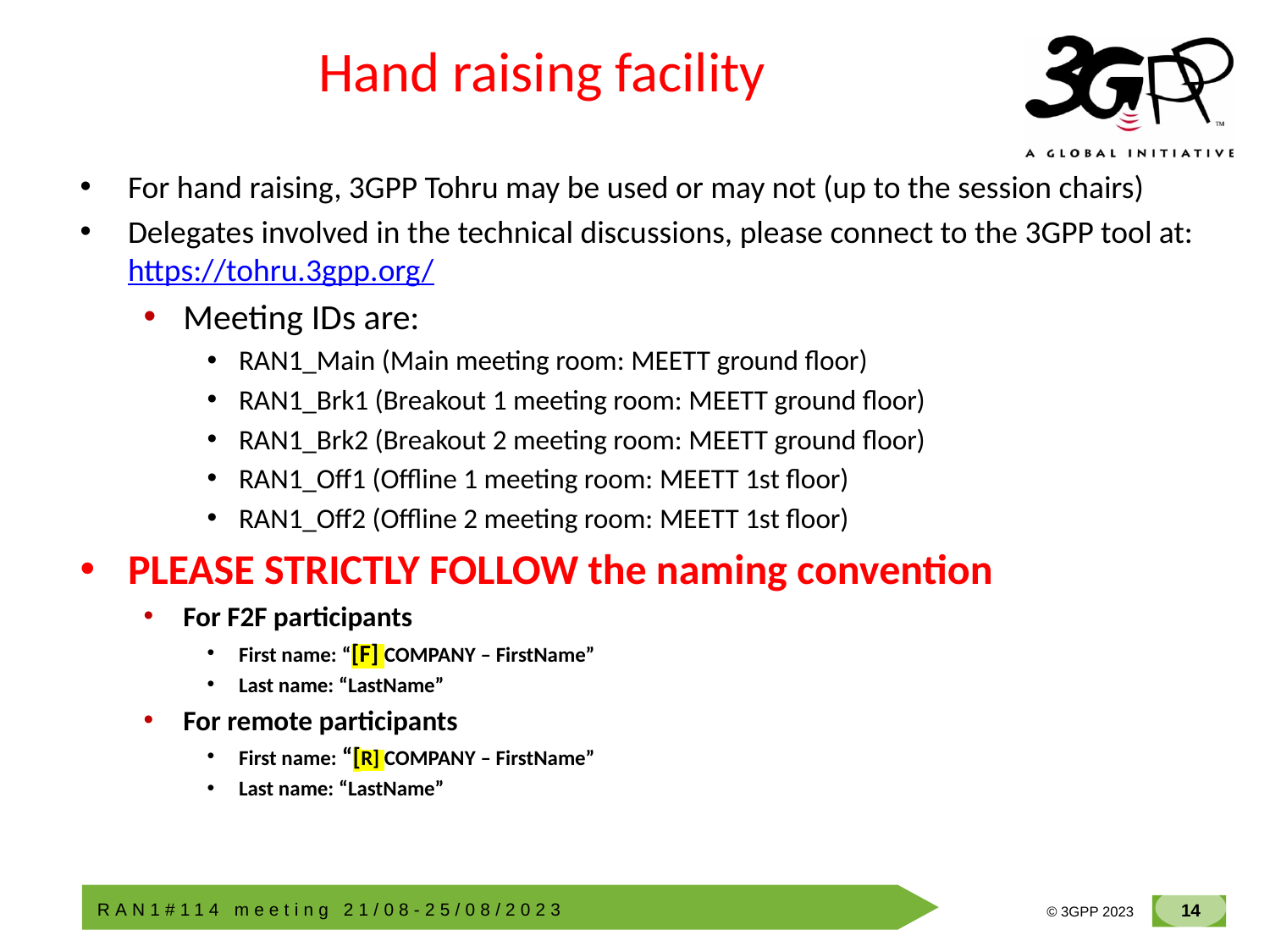

# Hand raising facility
For hand raising, 3GPP Tohru may be used or may not (up to the session chairs)
Delegates involved in the technical discussions, please connect to the 3GPP tool at: https://tohru.3gpp.org/
Meeting IDs are:
RAN1_Main (Main meeting room: MEETT ground floor)
RAN1_Brk1 (Breakout 1 meeting room: MEETT ground floor)
RAN1_Brk2 (Breakout 2 meeting room: MEETT ground floor)
RAN1_Off1 (Offline 1 meeting room: MEETT 1st floor)
RAN1_Off2 (Offline 2 meeting room: MEETT 1st floor)
PLEASE STRICTLY FOLLOW the naming convention
For F2F participants
First name: “[F] COMPANY – FirstName”
Last name: “LastName”
For remote participants
First name: “[R] COMPANY – FirstName”
Last name: “LastName”